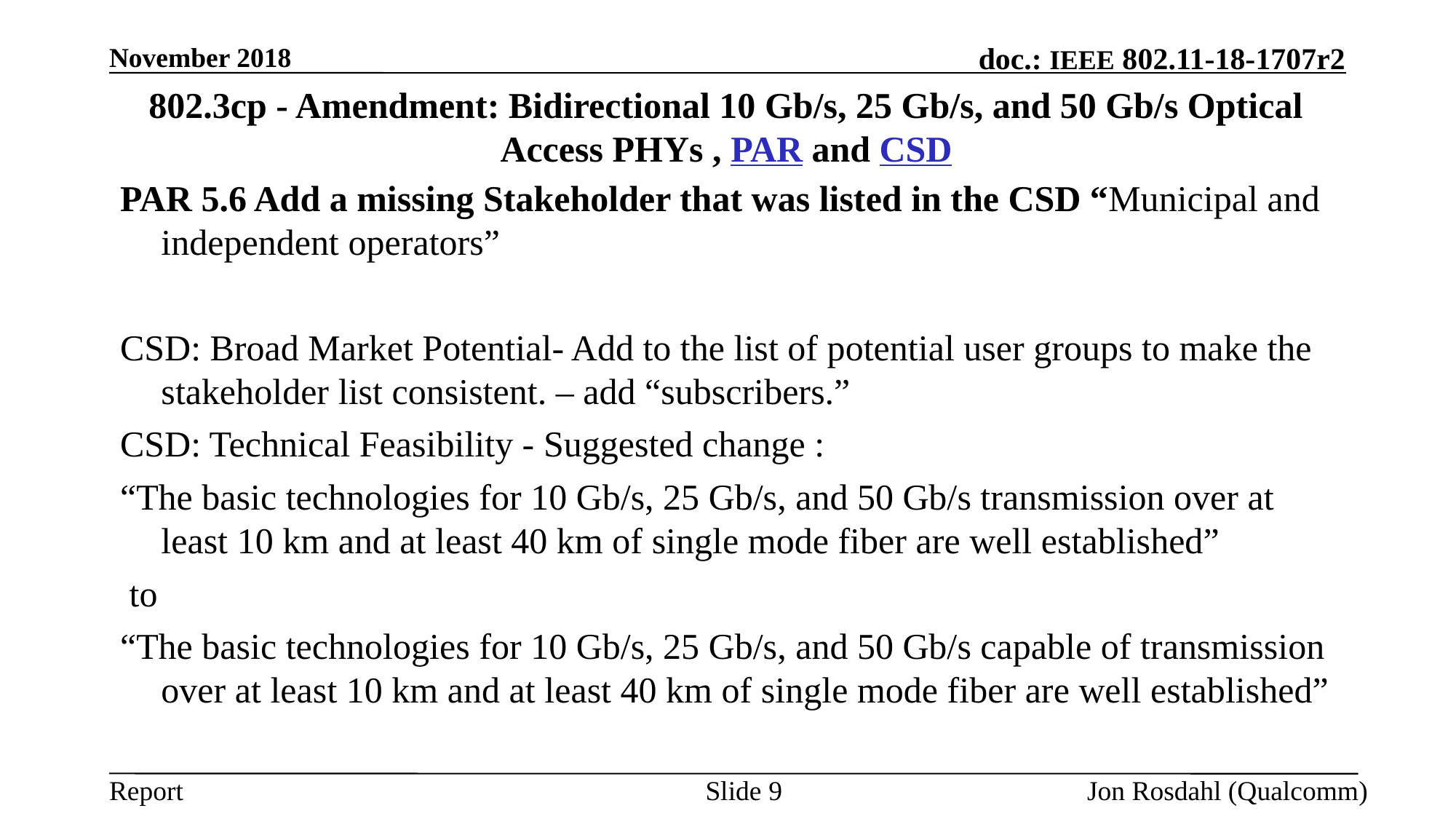

November 2018
# 802.3cp - Amendment: Bidirectional 10 Gb/s, 25 Gb/s, and 50 Gb/s Optical Access PHYs , PAR and CSD
PAR 5.6 Add a missing Stakeholder that was listed in the CSD “Municipal and independent operators”

CSD: Broad Market Potential- Add to the list of potential user groups to make the stakeholder list consistent. – add “subscribers.”
CSD: Technical Feasibility - Suggested change :
“The basic technologies for 10 Gb/s, 25 Gb/s, and 50 Gb/s transmission over at least 10 km and at least 40 km of single mode fiber are well established”
 to
“The basic technologies for 10 Gb/s, 25 Gb/s, and 50 Gb/s capable of transmission over at least 10 km and at least 40 km of single mode fiber are well established”
Slide 9
Jon Rosdahl (Qualcomm)